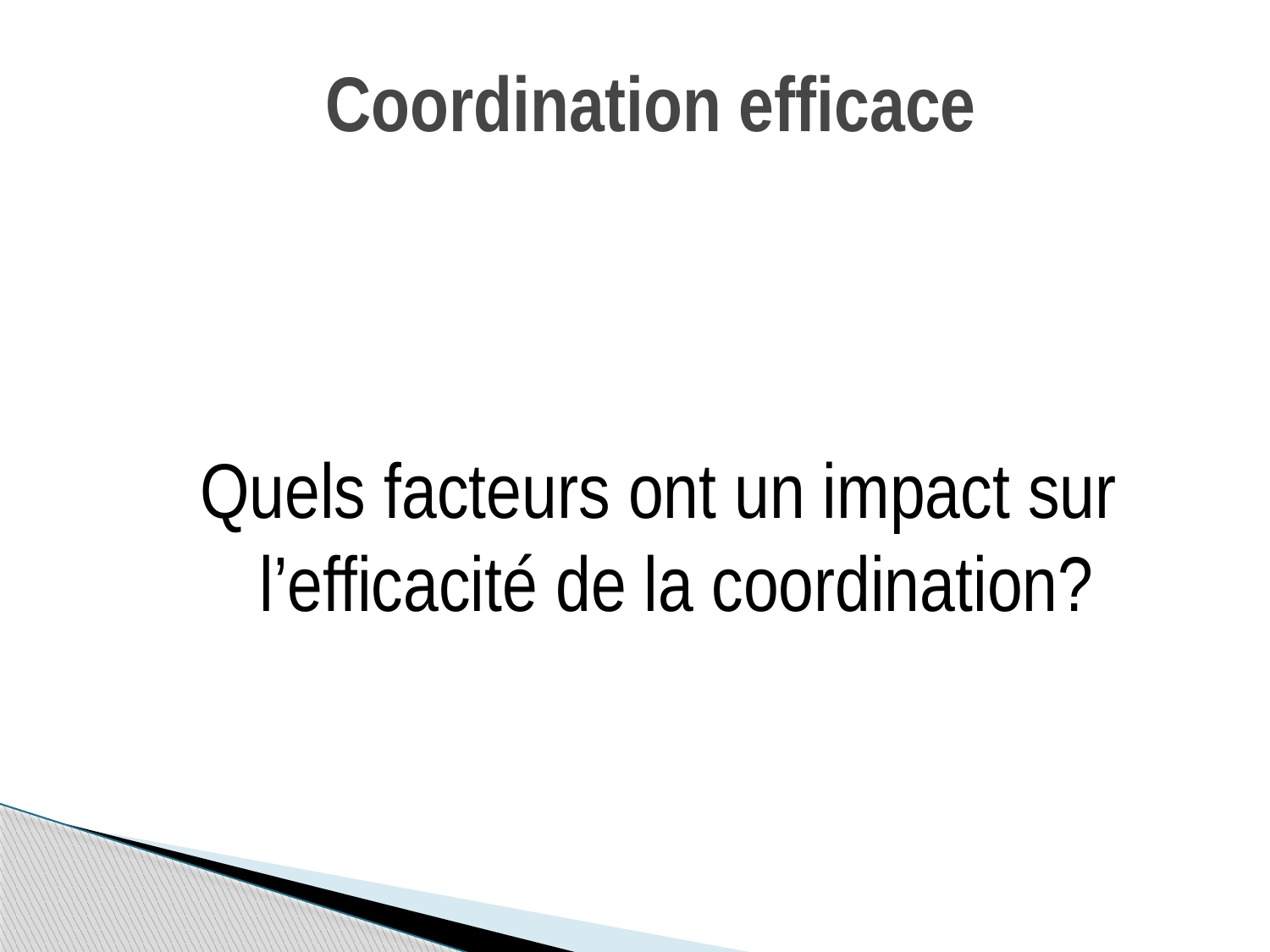

# Coordination efficace
Quels facteurs ont un impact sur l’efficacité de la coordination?